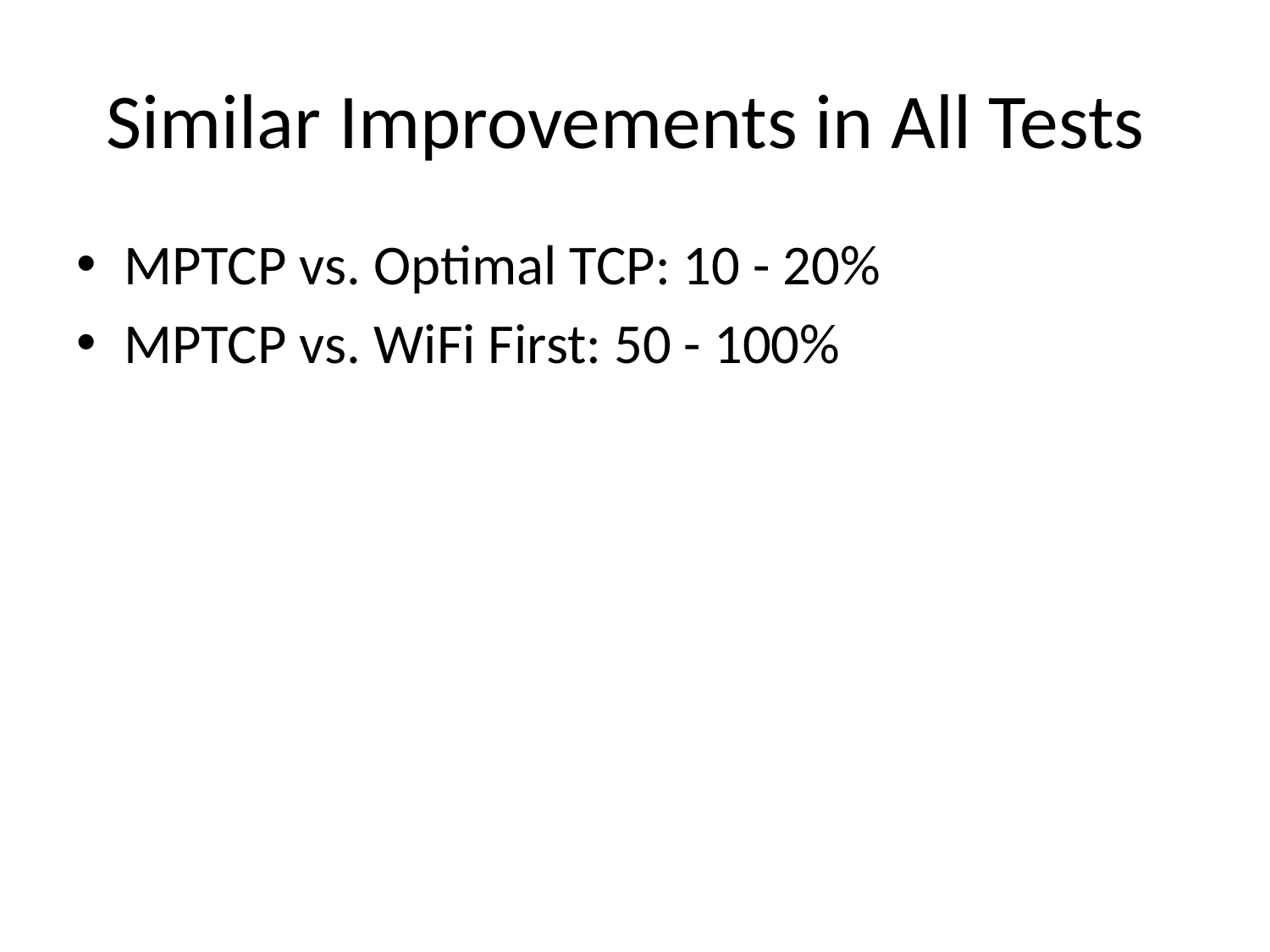

# Similar Improvements in All Tests
MPTCP vs. Optimal TCP: 10 - 20%
MPTCP vs. WiFi First: 50 - 100%